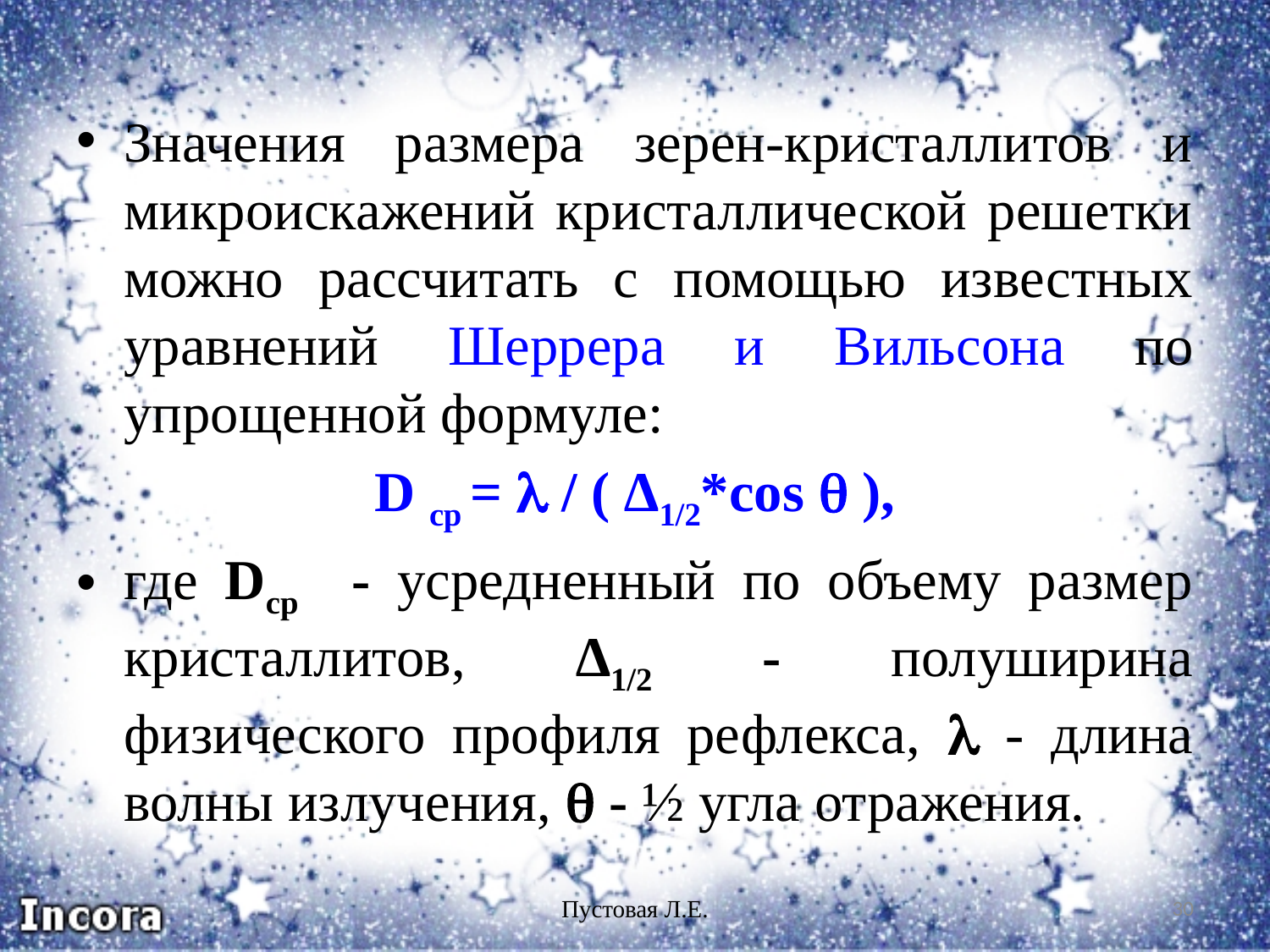

Значения размера зерен-кристаллитов и микроискажений кристаллической решетки можно рассчитать с помощью известных уравнений Шеррера и Вильсона по упрощенной формуле:
D ср = λ / ( ∆1/2*cos θ ),
где Dср  - усредненный по объему размер кристаллитов, ∆1/2 - полуширина физического профиля рефлекса, λ - длина волны излучения, θ - ½ угла отражения.
Пустовая Л.Е.
30